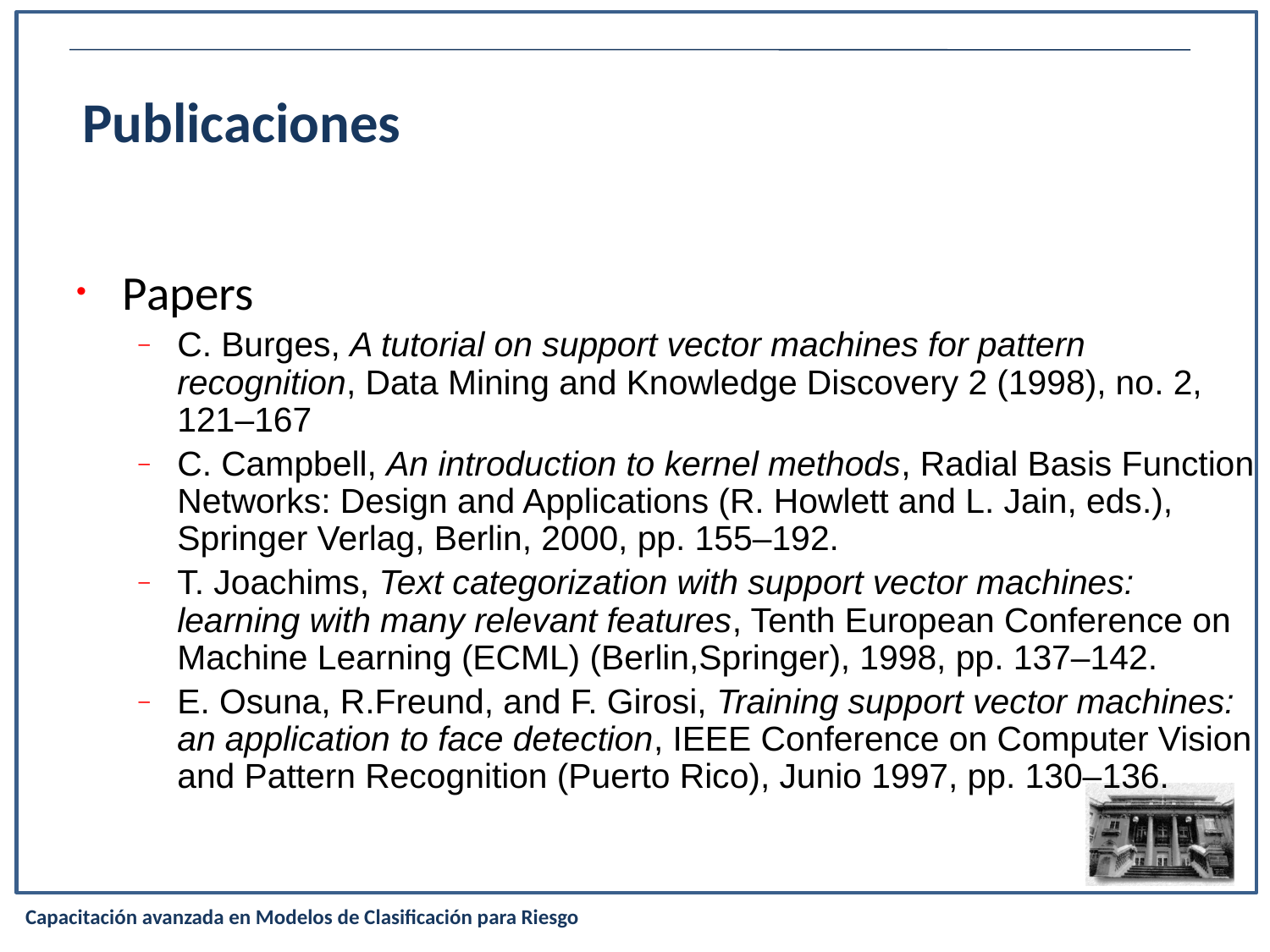

# Publicaciones
Papers
C. Burges, A tutorial on support vector machines for pattern recognition, Data Mining and Knowledge Discovery 2 (1998), no. 2, 121–167
C. Campbell, An introduction to kernel methods, Radial Basis Function Networks: Design and Applications (R. Howlett and L. Jain, eds.), Springer Verlag, Berlin, 2000, pp. 155–192.
T. Joachims, Text categorization with support vector machines: learning with many relevant features, Tenth European Conference on Machine Learning (ECML) (Berlin,Springer), 1998, pp. 137–142.
E. Osuna, R.Freund, and F. Girosi, Training support vector machines: an application to face detection, IEEE Conference on Computer Vision and Pattern Recognition (Puerto Rico), Junio 1997, pp. 130–136.